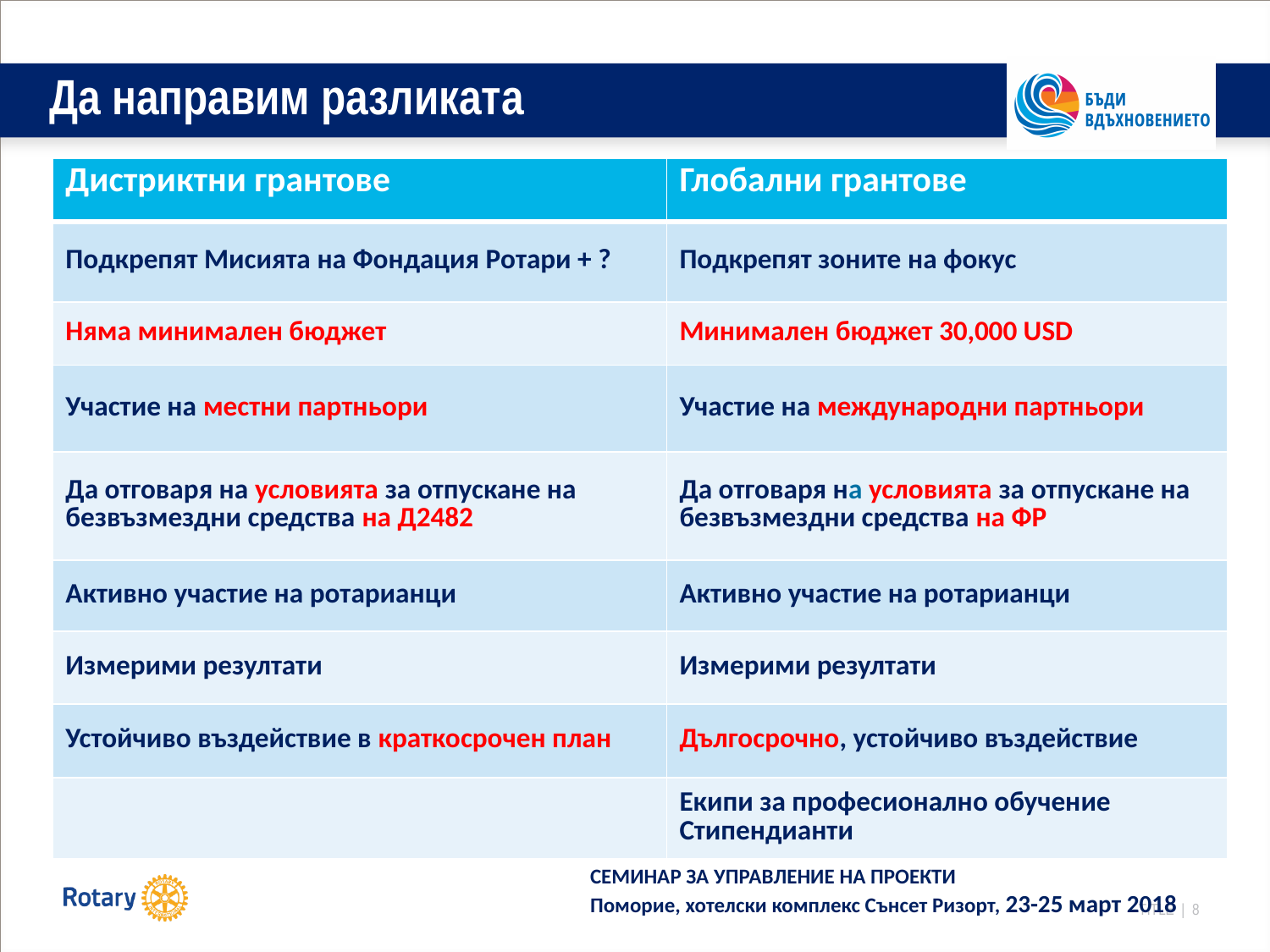

# Да направим разликата
| Дистриктни грантове | Глобални грантове |
| --- | --- |
| Подкрепят Мисията на Фондация Ротари + ? | Подкрепят зоните на фокус |
| Няма минимален бюджет | Минимален бюджет 30,000 USD |
| Участие на местни партньори | Участие на международни партньори |
| Да отговаря на условията за отпускане на безвъзмездни средства на Д2482 | Да отговаря на условията за отпускане на безвъзмездни средства на ФР |
| Активно участие на ротарианци | Активно участие на ротарианци |
| Измерими резултати | Измерими резултати |
| Устойчиво въздействие в краткосрочен план | Дългосрочно, устойчиво въздействие |
|  | Екипи за професионално обучение Стипендианти |